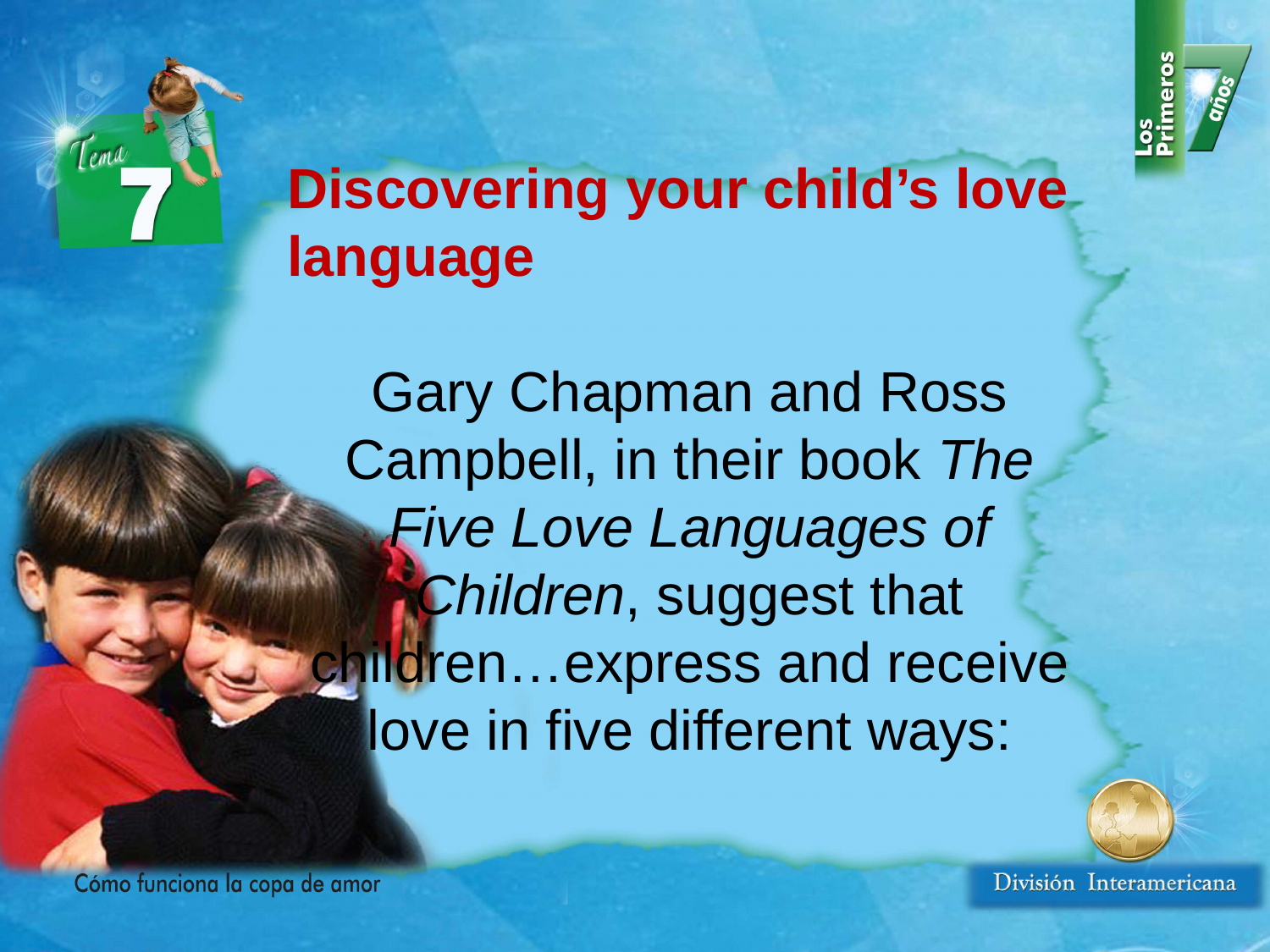

Discovering your child’s love language

Gary Chapman and Ross Campbell, in their book The Five Love Languages of Children, suggest that children…express and receive love in five different ways: